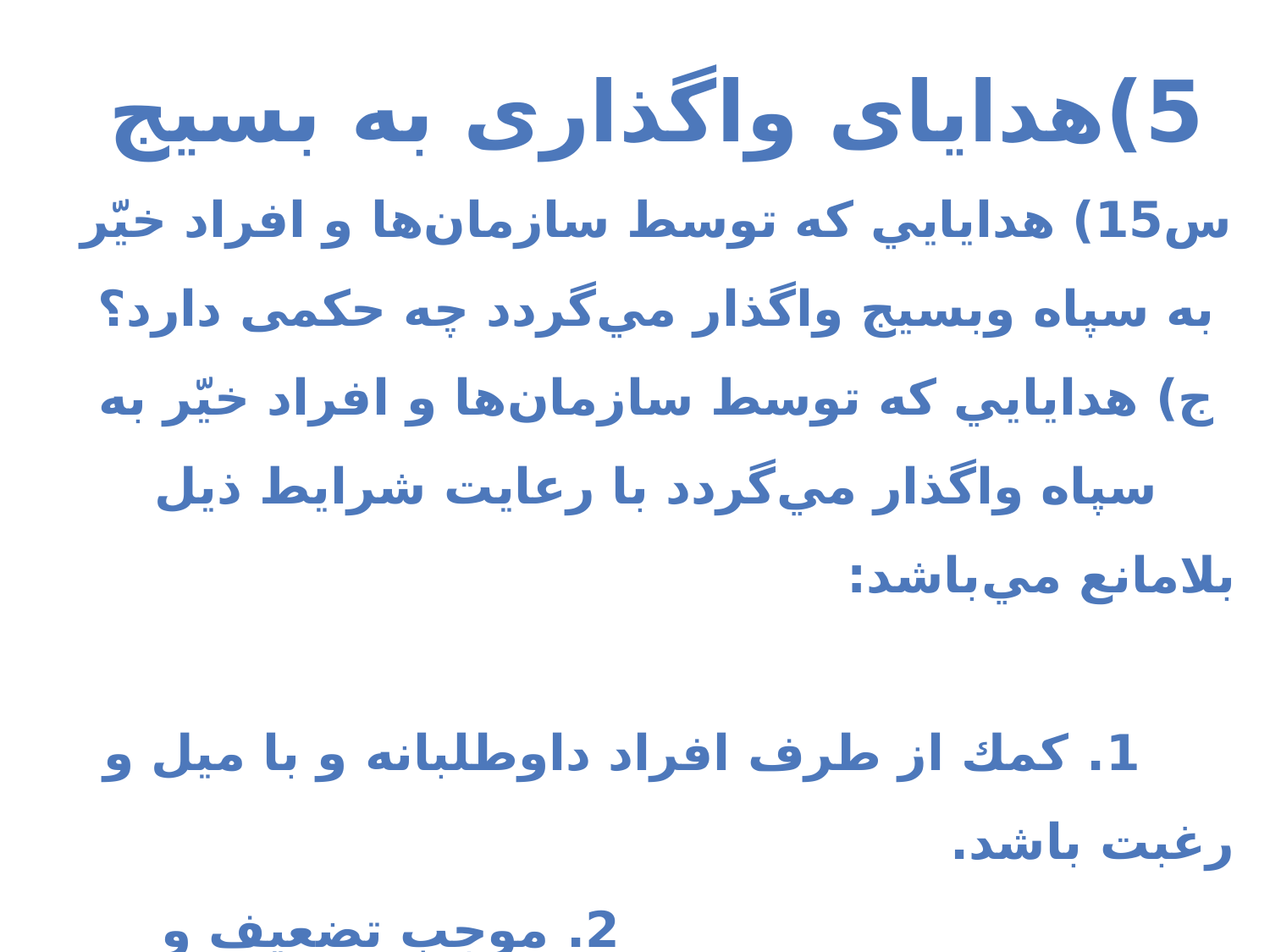

5)هدایای واگذاری به بسیج
س15) هدايايي كه توسط سازمان‌ها و افراد خيّر به سپاه وبسیج واگذار مي‌گردد چه حکمی دارد؟
ج) هدايايي كه توسط سازمان‌ها و افراد خيّر به سپاه واگذار مي‌گردد با رعايت شرايط ذيل بلامانع مي‌باشد:                                                                                                                       1. كمك از طرف افراد داوطلبانه و با ميل و رغبت باشد.                                                                                   2. موجب تضعيف و موقعيت و اعتبار سپاه نگردد.                                                                                                    3. در راستاي اهداف اهداءكنندگان باشد.                                                                                                              4. تحت نظر بالاترين رده مربوطه (نمايندگي و فرماندهي) هزينه گردد.